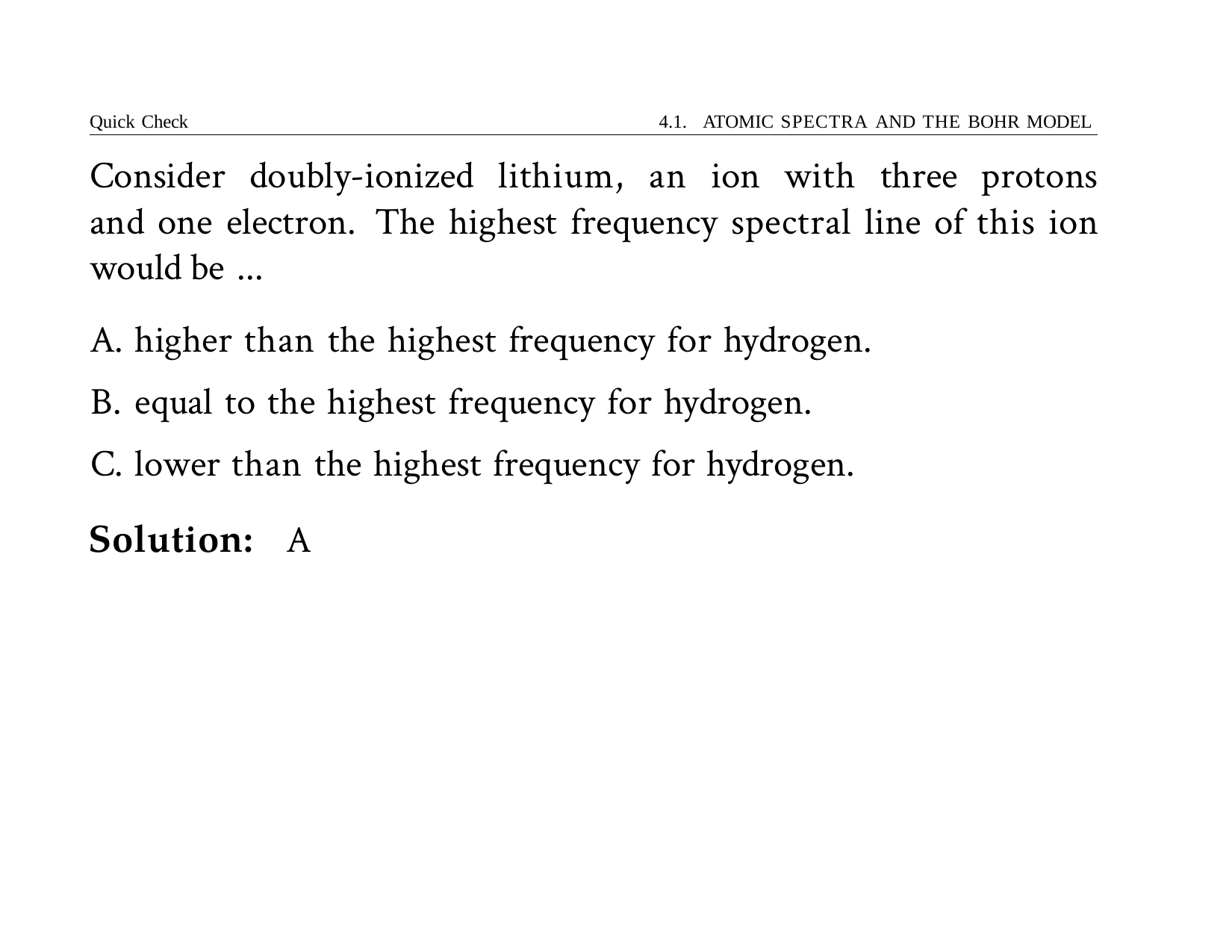

Quick Check	4.1.  ATOMIC SPECTRA AND THE BOHR MODEL

# Consider doubly-ionized lithium, an ion with three protons and one electron. The highest frequency spectral line of this ion would be ...
higher than the highest frequency for hydrogen.
equal to the highest frequency for hydrogen.
lower than the highest frequency for hydrogen.
Solution:	A